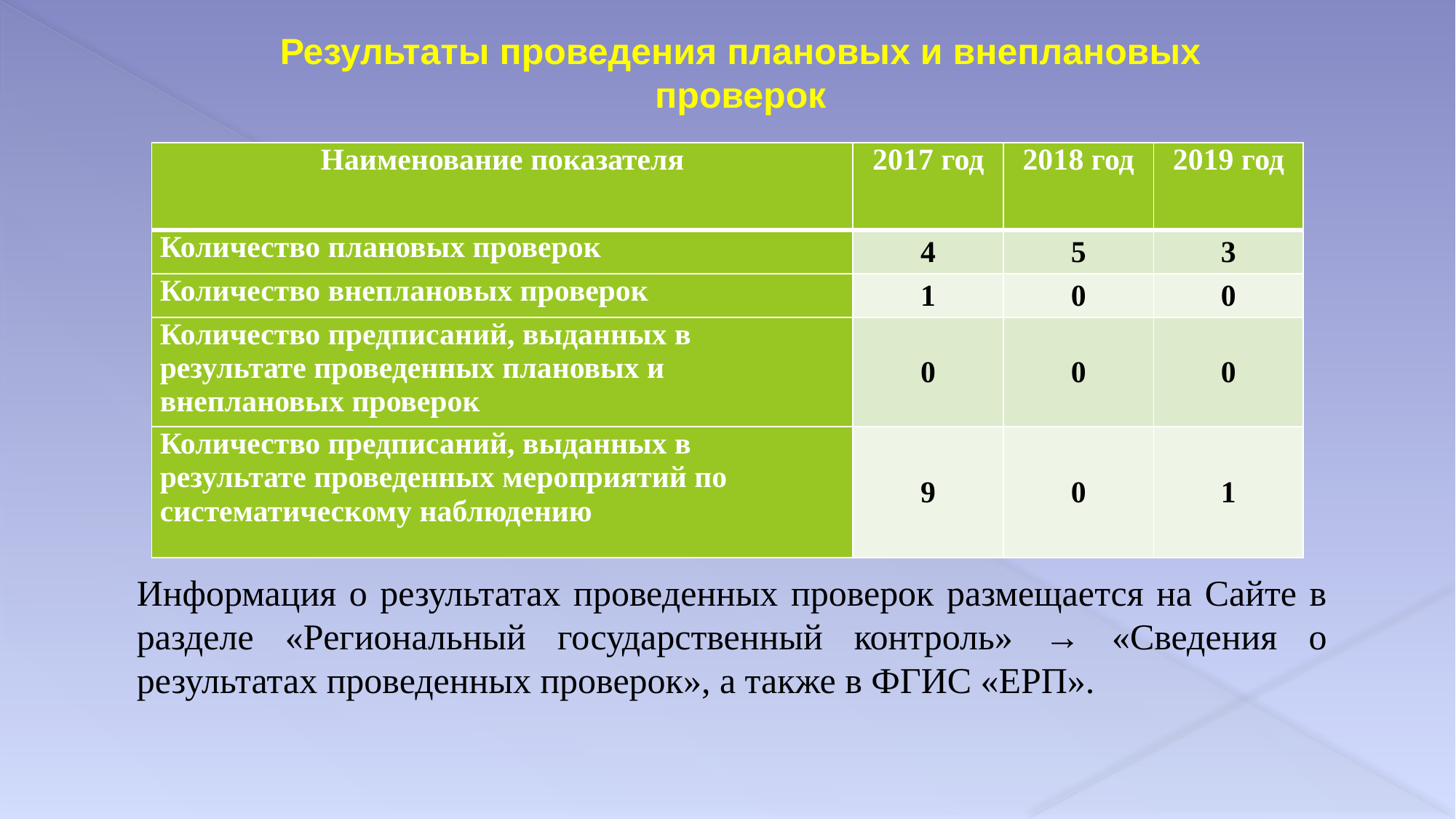

Результаты проведения плановых и внеплановых проверок
| Наименование показателя | 2017 год | 2018 год | 2019 год |
| --- | --- | --- | --- |
| Количество плановых проверок | 4 | 5 | 3 |
| Количество внеплановых проверок | 1 | 0 | 0 |
| Количество предписаний, выданных в результате проведенных плановых и внеплановых проверок | 0 | 0 | 0 |
| Количество предписаний, выданных в результате проведенных мероприятий по систематическому наблюдению | 9 | 0 | 1 |
Информация о результатах проведенных проверок размещается на Сайте в разделе «Региональный государственный контроль» → «Сведения о результатах проведенных проверок», а также в ФГИС «ЕРП».